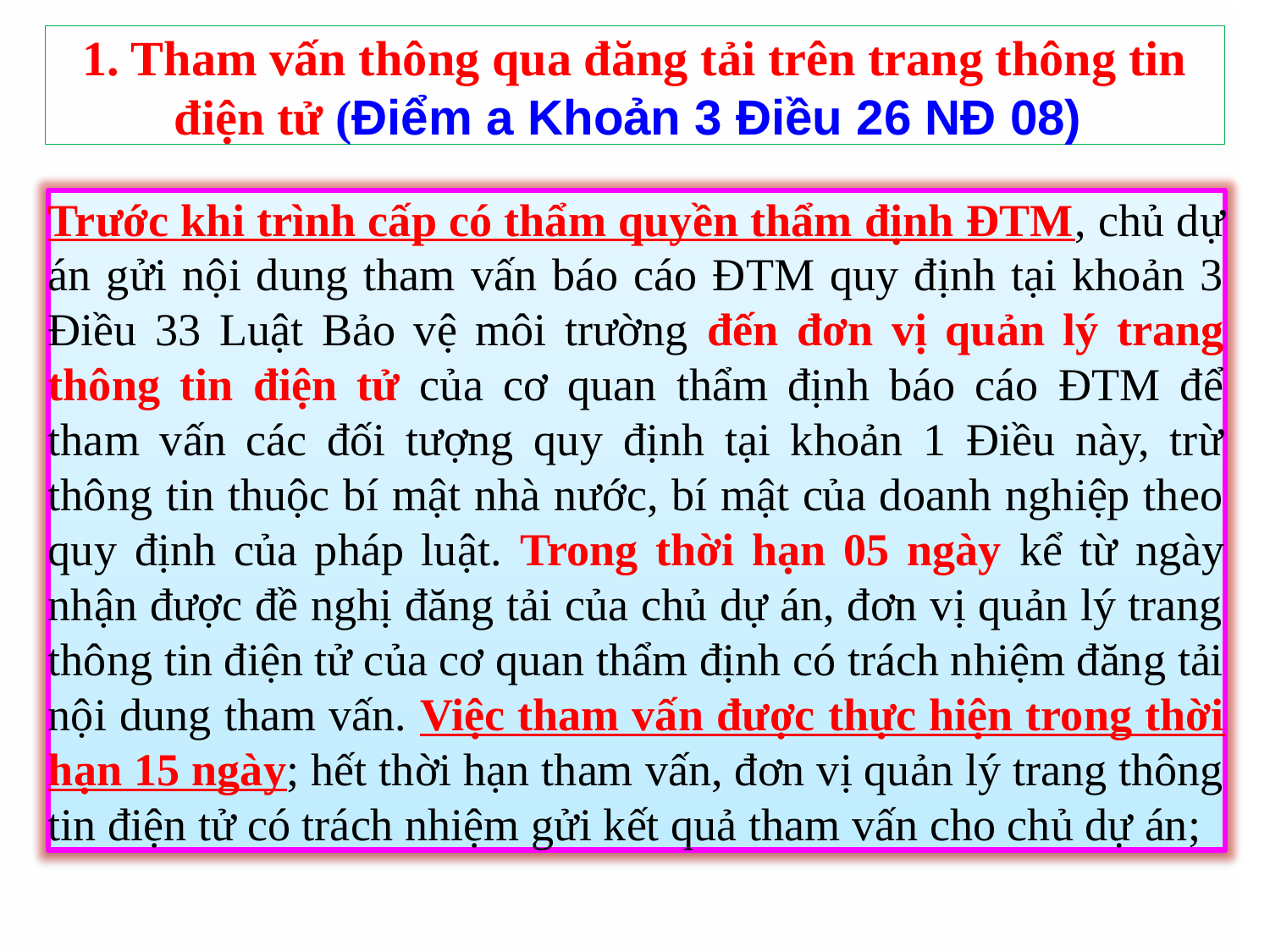

1. Tham vấn thông qua đăng tải trên trang thông tin điện tử (Điểm a Khoản 3 Điều 26 NĐ 08)
Trước khi trình cấp có thẩm quyền thẩm định ĐTM, chủ dự án gửi nội dung tham vấn báo cáo ĐTM quy định tại khoản 3 Điều 33 Luật Bảo vệ môi trường đến đơn vị quản lý trang thông tin điện tử của cơ quan thẩm định báo cáo ĐTM để tham vấn các đối tượng quy định tại khoản 1 Điều này, trừ thông tin thuộc bí mật nhà nước, bí mật của doanh nghiệp theo quy định của pháp luật. Trong thời hạn 05 ngày kể từ ngày nhận được đề nghị đăng tải của chủ dự án, đơn vị quản lý trang thông tin điện tử của cơ quan thẩm định có trách nhiệm đăng tải nội dung tham vấn. Việc tham vấn được thực hiện trong thời hạn 15 ngày; hết thời hạn tham vấn, đơn vị quản lý trang thông tin điện tử có trách nhiệm gửi kết quả tham vấn cho chủ dự án;